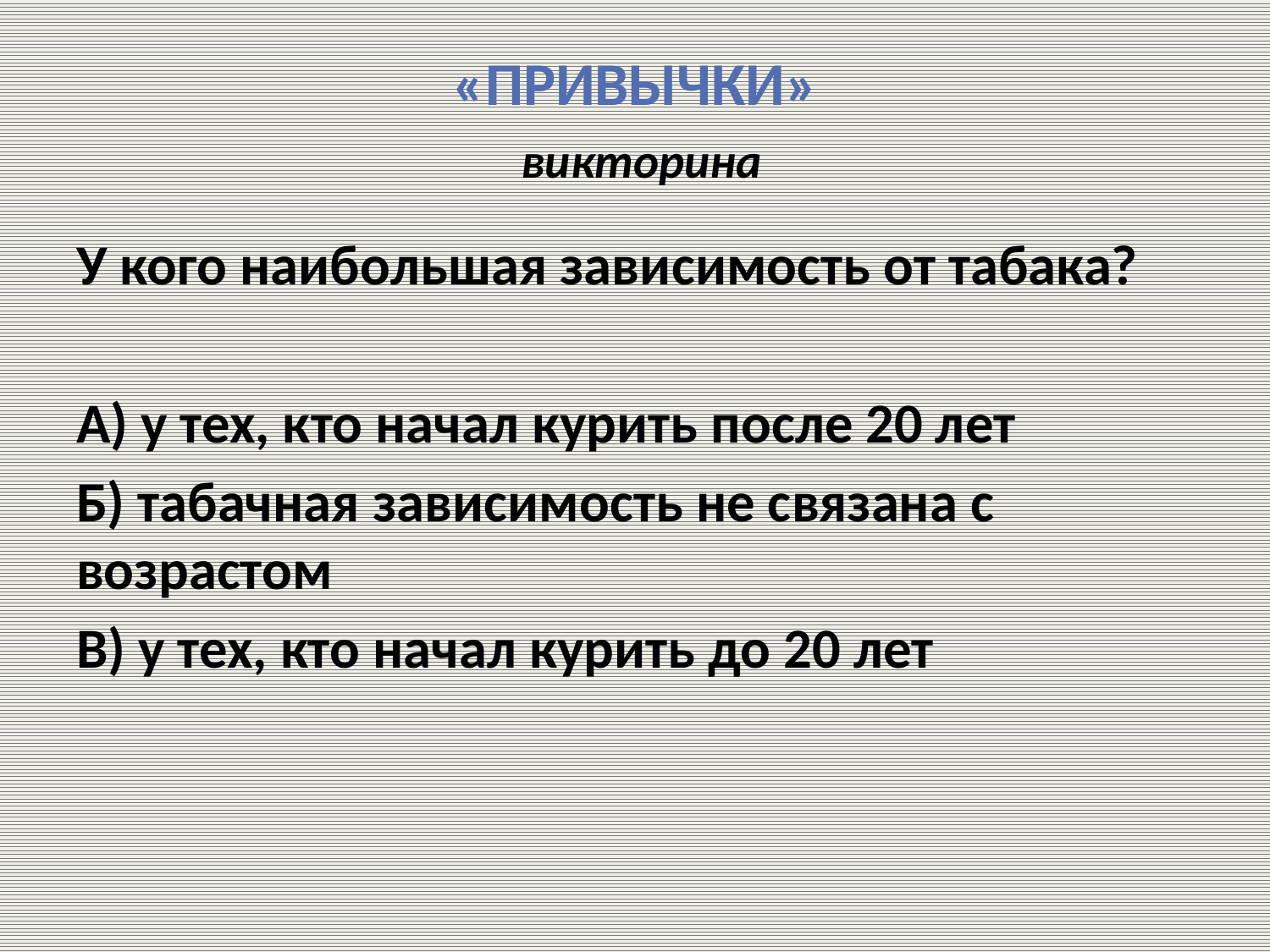

# «ПРИВЫЧКИ» викторина
У кого наибольшая зависимость от табака?

А) у тех, кто начал курить после 20 лет
Б) табачная зависимость не связана с возрастом
В) у тех, кто начал курить до 20 лет